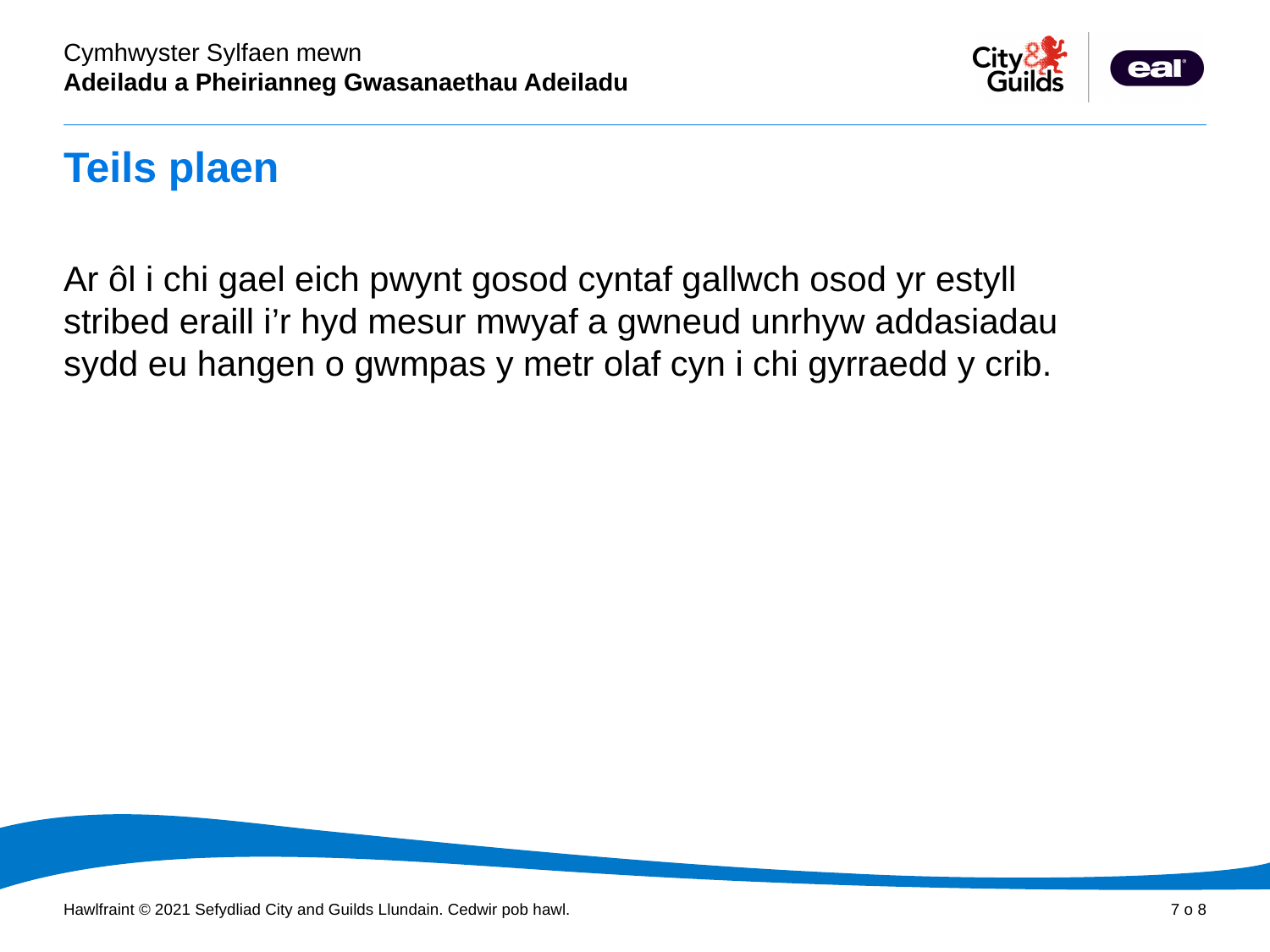

# Teils plaen
Ar ôl i chi gael eich pwynt gosod cyntaf gallwch osod yr estyll stribed eraill i’r hyd mesur mwyaf a gwneud unrhyw addasiadau sydd eu hangen o gwmpas y metr olaf cyn i chi gyrraedd y crib.